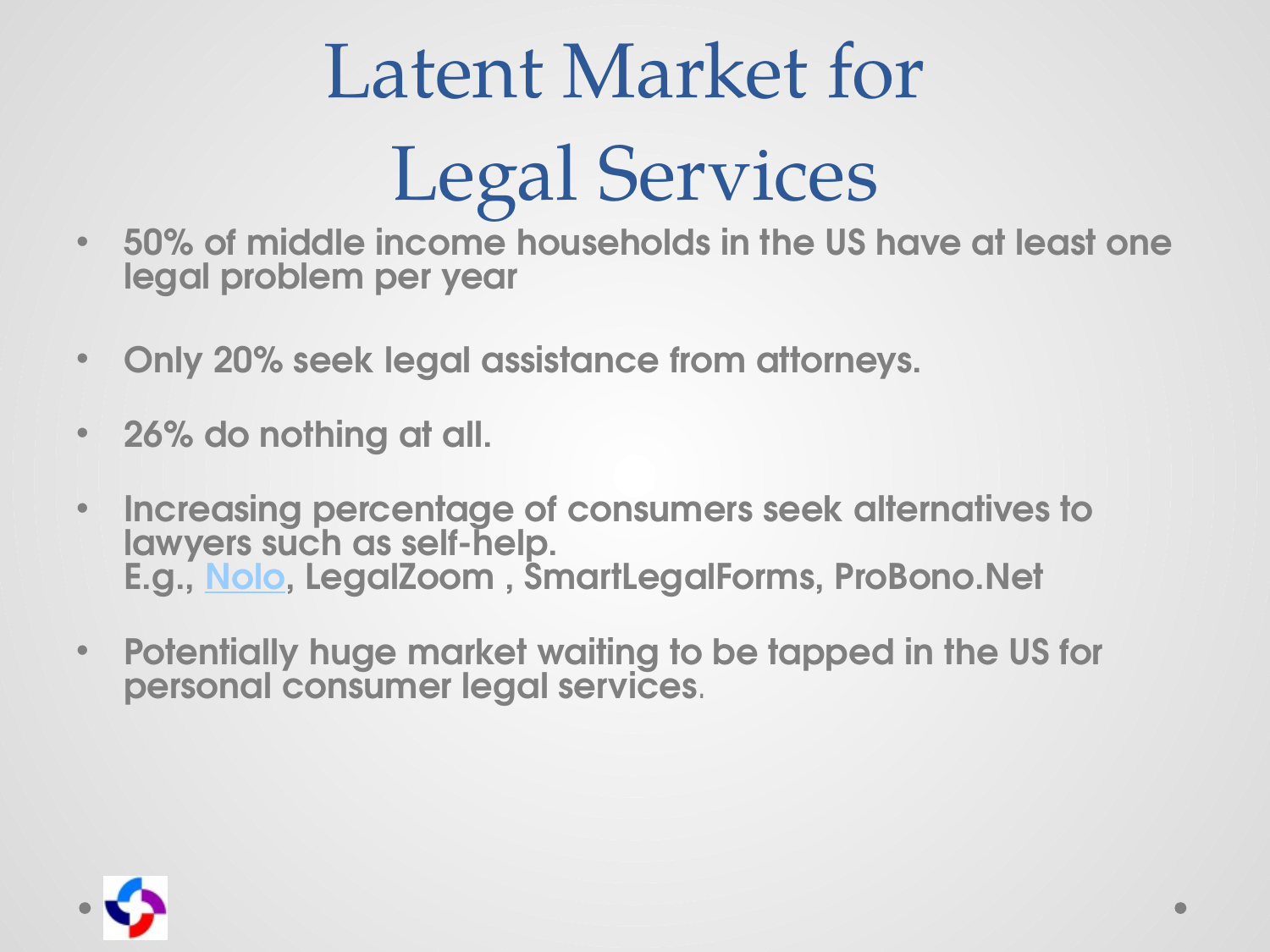

# Latent Market for Legal Services
50% of middle income households in the US have at least one legal problem per year
Only 20% seek legal assistance from attorneys.
26% do nothing at all.
Increasing percentage of consumers seek alternatives to lawyers such as self-help.
E.g., Nolo, LegalZoom , SmartLegalForms, ProBono.Net
Potentially huge market waiting to be tapped in the US for personal consumer legal services.